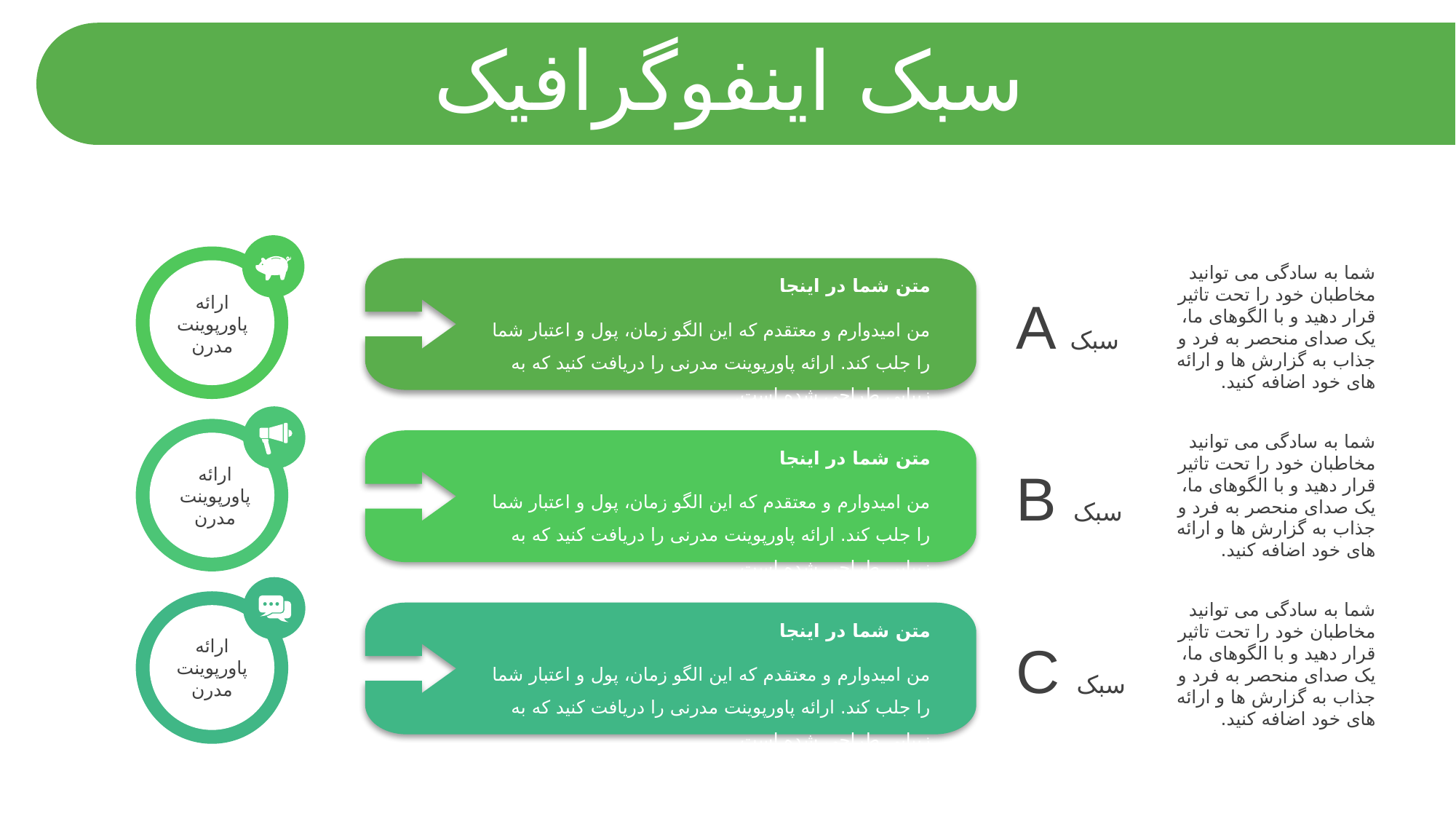

سبک اینفوگرافیک

شما به سادگی می توانید مخاطبان خود را تحت تاثیر قرار دهید و با الگوهای ما، یک صدای منحصر به فرد و جذاب به گزارش ها و ارائه های خود اضافه کنید.

متن شما در اینجا
من امیدوارم و معتقدم که این الگو زمان، پول و اعتبار شما را جلب کند. ارائه پاورپوینت مدرنی را دریافت کنید که به زیبایی طراحی شده است.
A سبک
ارائه پاورپوینت مدرن

شما به سادگی می توانید مخاطبان خود را تحت تاثیر قرار دهید و با الگوهای ما، یک صدای منحصر به فرد و جذاب به گزارش ها و ارائه های خود اضافه کنید.

متن شما در اینجا
من امیدوارم و معتقدم که این الگو زمان، پول و اعتبار شما را جلب کند. ارائه پاورپوینت مدرنی را دریافت کنید که به زیبایی طراحی شده است.
B سبک
ارائه پاورپوینت مدرن

شما به سادگی می توانید مخاطبان خود را تحت تاثیر قرار دهید و با الگوهای ما، یک صدای منحصر به فرد و جذاب به گزارش ها و ارائه های خود اضافه کنید.

متن شما در اینجا
من امیدوارم و معتقدم که این الگو زمان، پول و اعتبار شما را جلب کند. ارائه پاورپوینت مدرنی را دریافت کنید که به زیبایی طراحی شده است.
C سبک
ارائه پاورپوینت مدرن